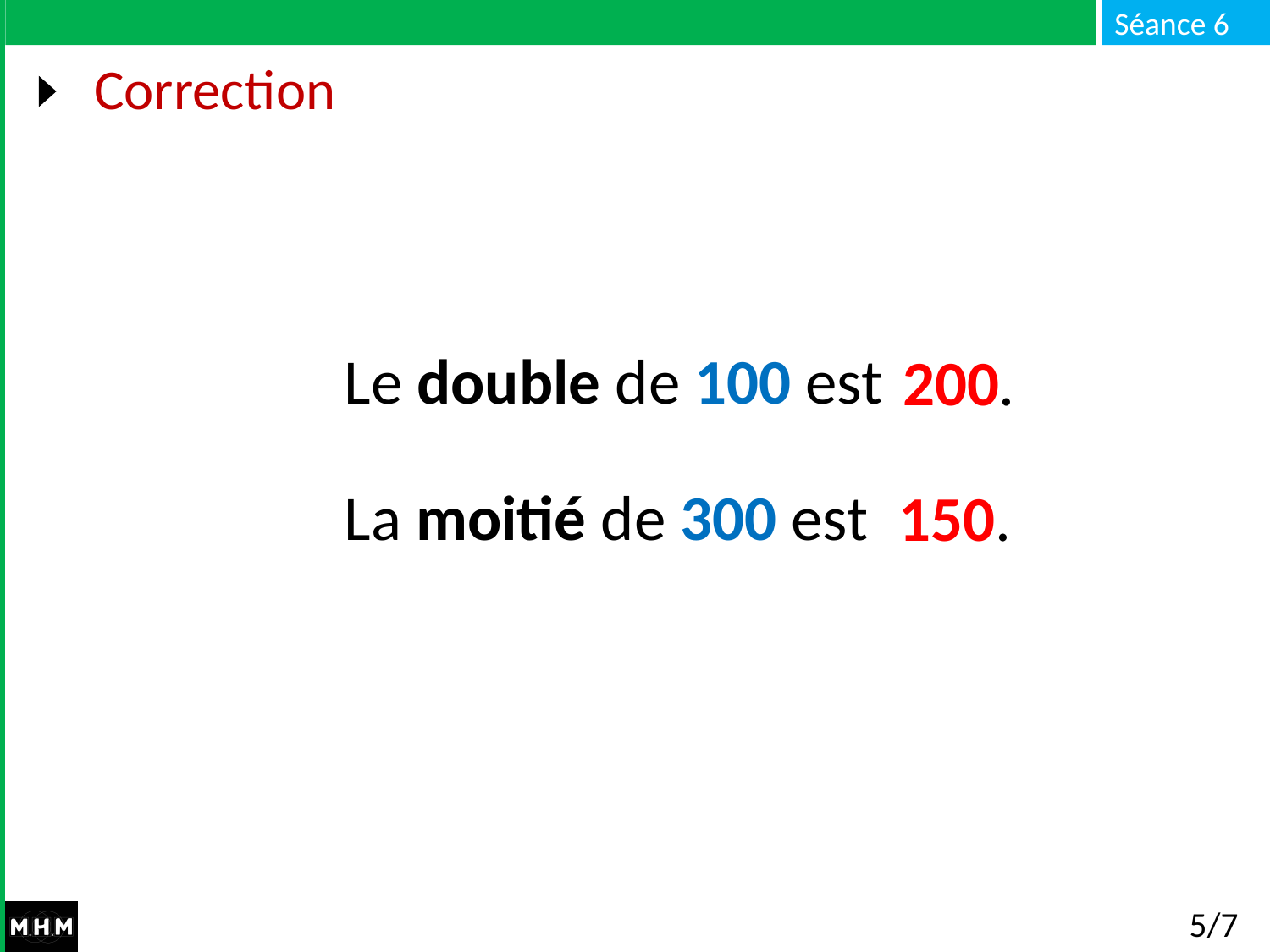

# Correction

Le double de 100 est …

La moitié de 300 est …
200.
150.
5/7